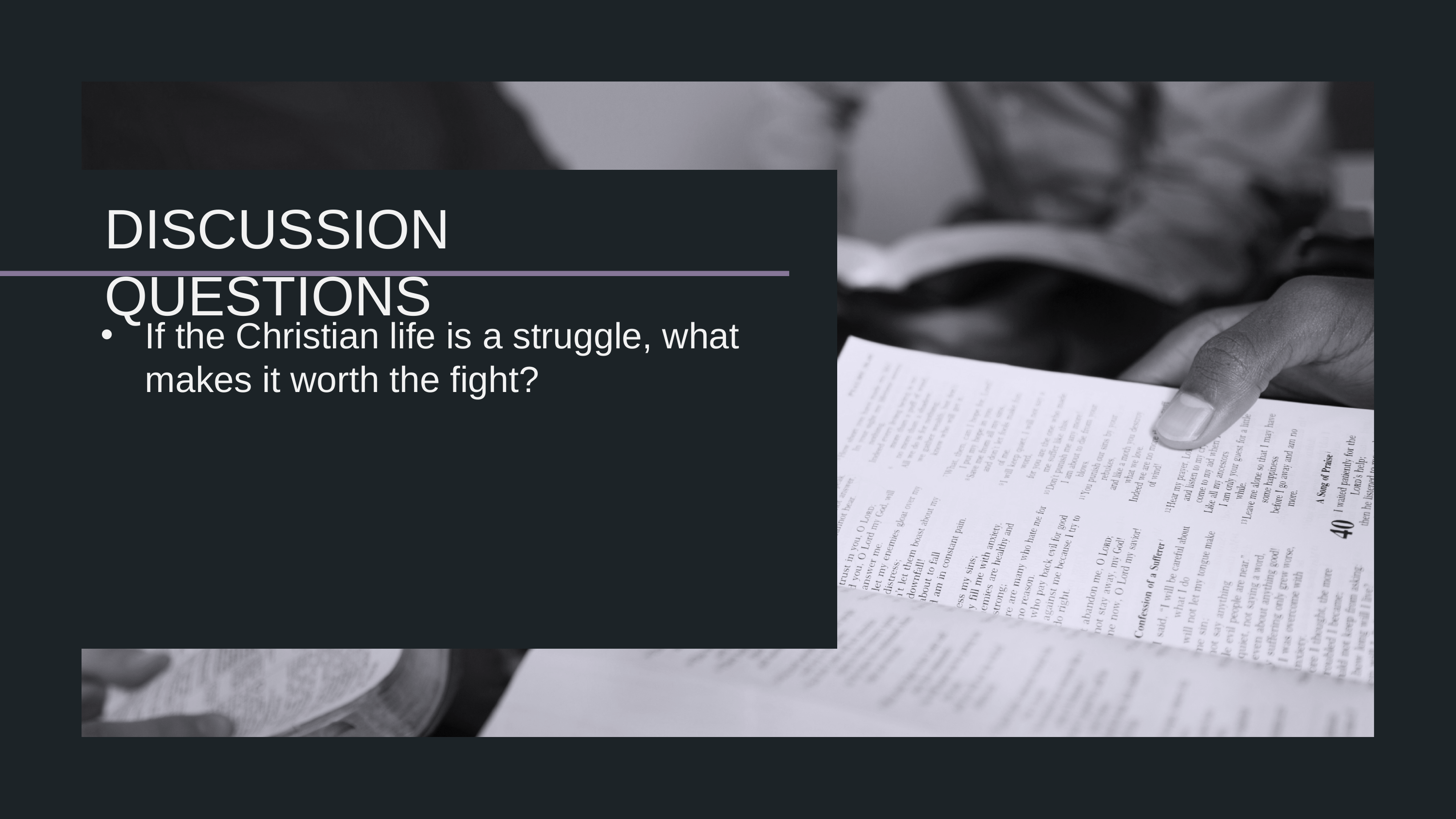

If the Christian life is a struggle, what makes it worth the fight?